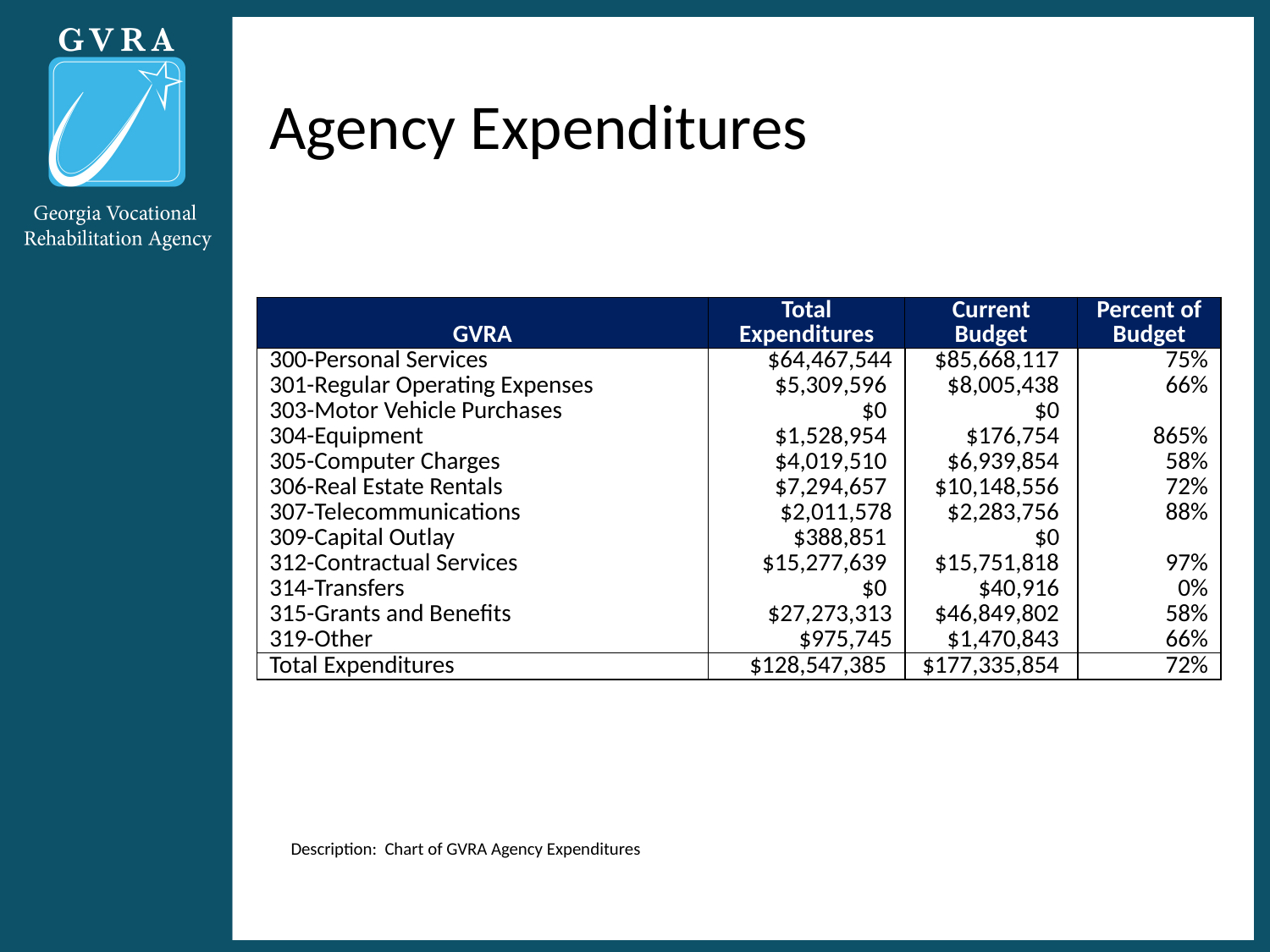

# Agency Expenditures
| GVRA | Total Expenditures | Current Budget | Percent of Budget |
| --- | --- | --- | --- |
| 300-Personal Services | $64,467,544 | $85,668,117 | 75% |
| 301-Regular Operating Expenses | $5,309,596 | $8,005,438 | 66% |
| 303-Motor Vehicle Purchases | $0 | $0 |  |
| 304-Equipment | $1,528,954 | $176,754 | 865% |
| 305-Computer Charges | $4,019,510 | $6,939,854 | 58% |
| 306-Real Estate Rentals | $7,294,657 | $10,148,556 | 72% |
| 307-Telecommunications | $2,011,578 | $2,283,756 | 88% |
| 309-Capital Outlay | $388,851 | $0 |  |
| 312-Contractual Services | $15,277,639 | $15,751,818 | 97% |
| 314-Transfers | $0 | $40,916 | 0% |
| 315-Grants and Benefits | $27,273,313 | $46,849,802 | 58% |
| 319-Other | $975,745 | $1,470,843 | 66% |
| Total Expenditures | $128,547,385 | $177,335,854 | 72% |
Description:  Chart of GVRA Agency Expenditures